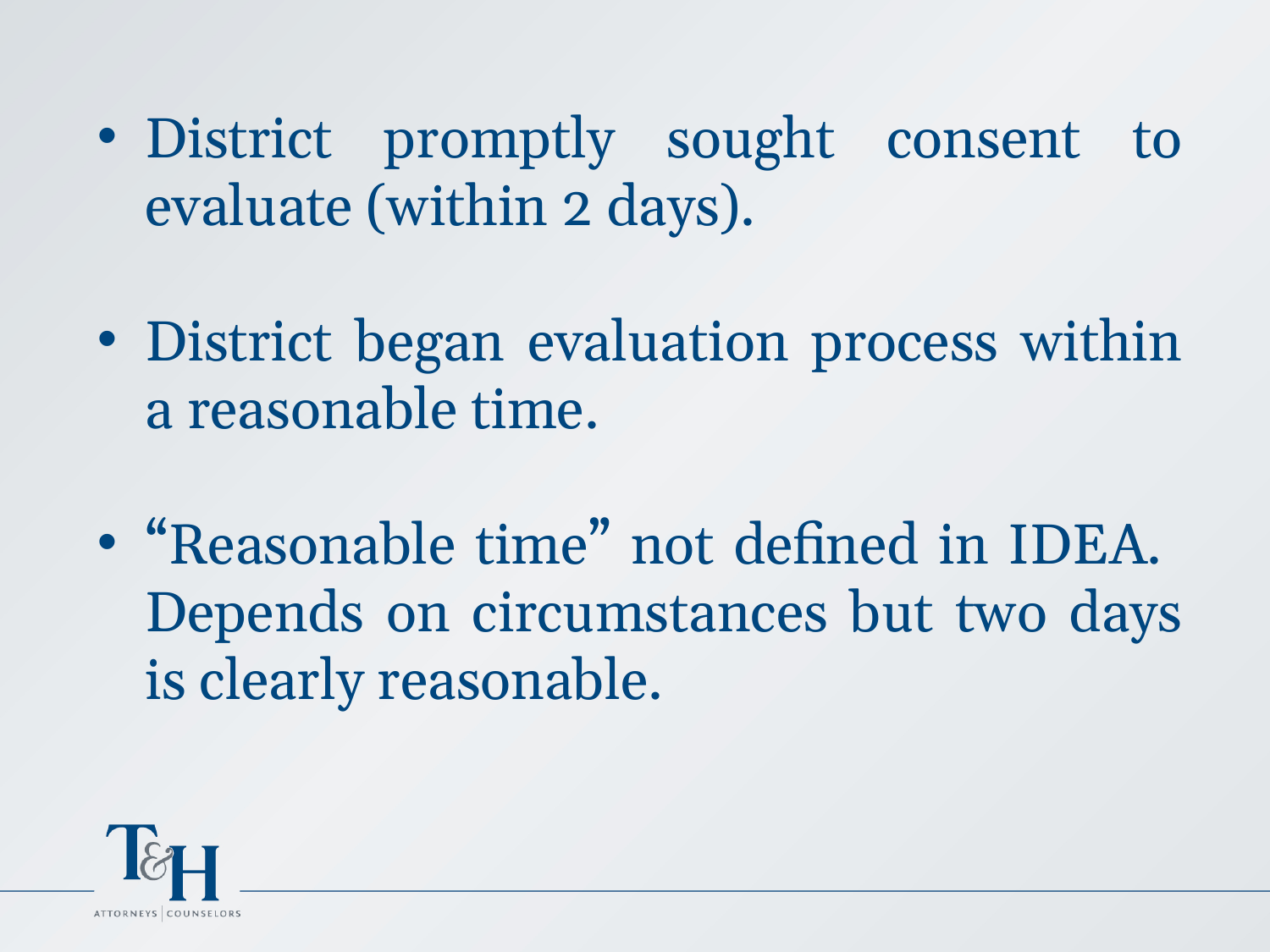

District promptly sought consent to evaluate (within 2 days).

District began evaluation process within a reasonable time.

“Reasonable time” not defined in IDEA.  Depends on circumstances but two days is clearly reasonable.